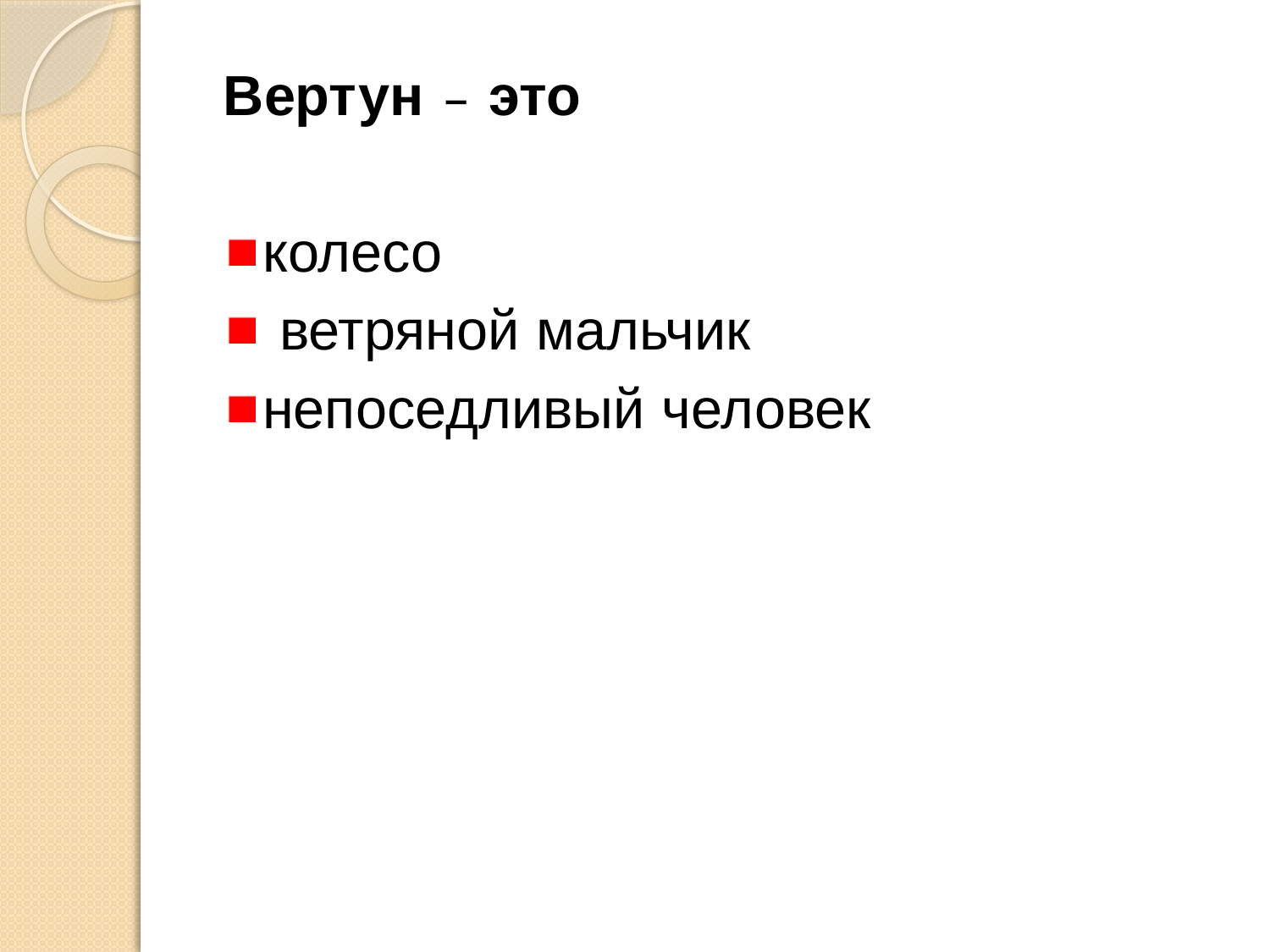

Вертун – это

колесо
 ветряной мальчик
непоседливый человек